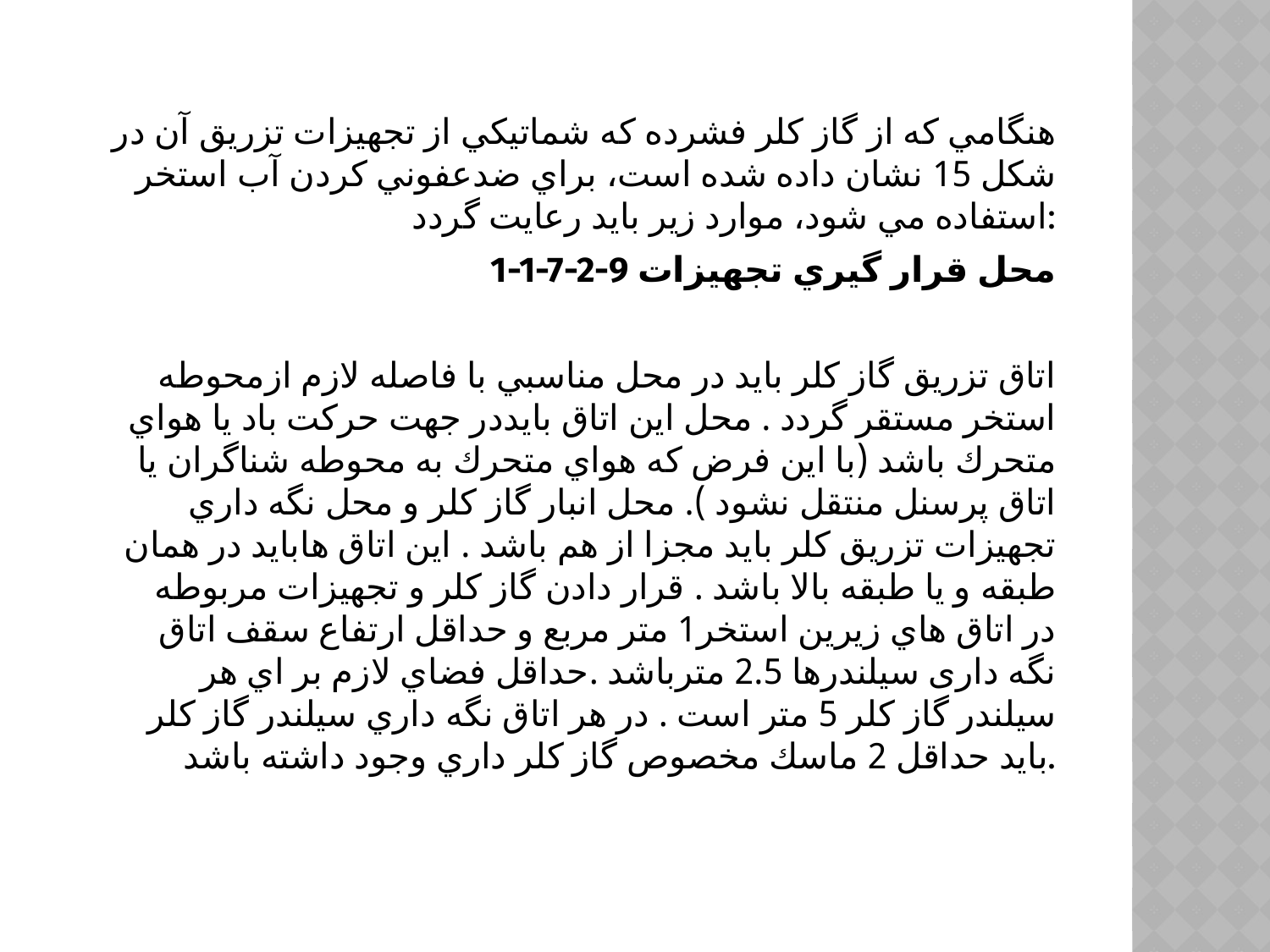

هنگامي كه از گاز كلر فشرده كه شماتيكي از تجهيزات تزريق آن در شكل 15 نشان داده شده است، براي ضدعفوني كردن آب استخر استفاده مي شود، موارد زير بايد رعايت گردد:
1-1-7-2-9 محل قرار گيري تجهيزات

اتاق تزريق گاز كلر بايد در محل مناسبي با فاصله لازم ازمحوطه استخر مستقر گردد . محل اين اتاق بايددر جهت حركت باد يا هواي متحرك باشد (با اين فرض كه هواي متحرك به محوطه شناگران يا اتاق پرسنل منتقل نشود ). محل انبار گاز كلر و محل نگه داري تجهيزات تزريق كلر بايد مجزا از هم باشد . اين اتاق هابايد در همان طبقه و يا طبقه بالا باشد . قرار دادن گاز كلر و تجهيزات مربوطه در اتاق هاي زيرين استخر1 متر مربع و حداقل ارتفاع سقف اتاق نگه داری سیلندرها 2.5 مترباشد .حداقل فضاي لازم بر اي هر سيلندر گاز كلر 5 متر است . در هر اتاق نگه داري سيلندر گاز كلر بايد حداقل 2 ماسك مخصوص گاز كلر داري وجود داشته باشد.